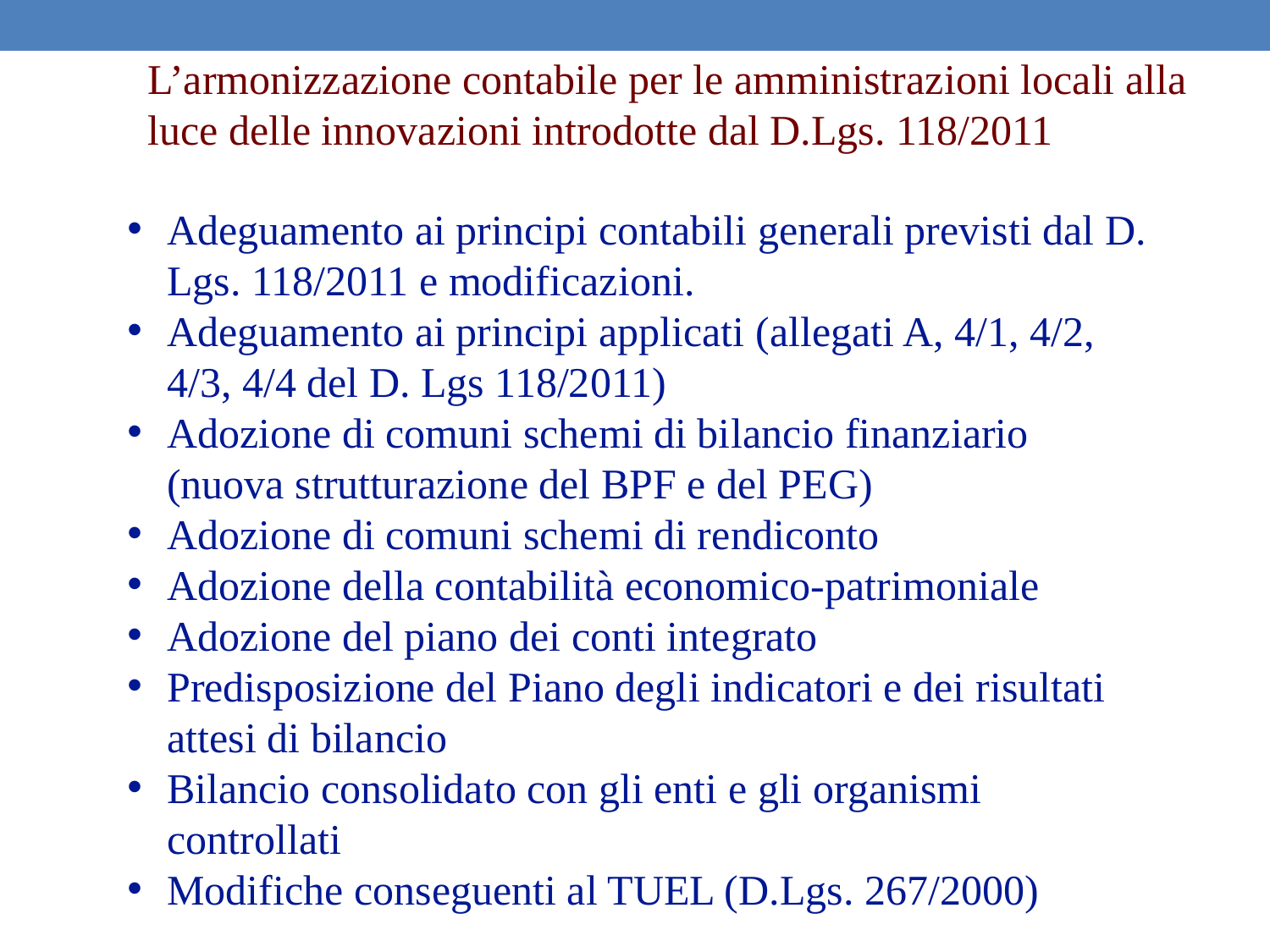

L’armonizzazione contabile per le amministrazioni locali alla luce delle innovazioni introdotte dal D.Lgs. 118/2011
Adeguamento ai principi contabili generali previsti dal D. Lgs. 118/2011 e modificazioni.
Adeguamento ai principi applicati (allegati A, 4/1, 4/2, 4/3, 4/4 del D. Lgs 118/2011)
Adozione di comuni schemi di bilancio finanziario (nuova strutturazione del BPF e del PEG)
Adozione di comuni schemi di rendiconto
Adozione della contabilità economico-patrimoniale
Adozione del piano dei conti integrato
Predisposizione del Piano degli indicatori e dei risultati attesi di bilancio
Bilancio consolidato con gli enti e gli organismi controllati
Modifiche conseguenti al TUEL (D.Lgs. 267/2000)